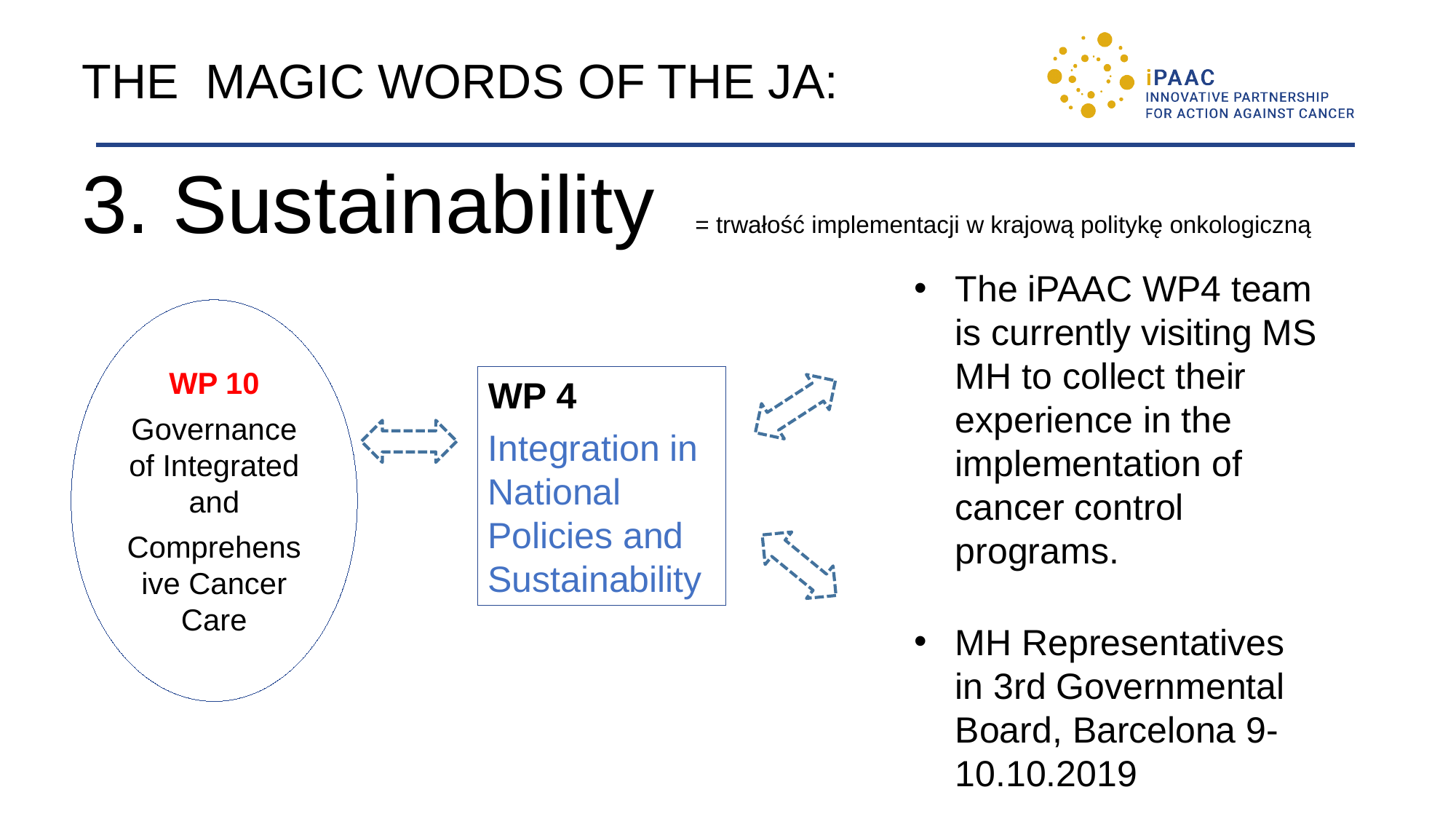

The  Magic words of the JA:
3. Sustainability = trwałość implementacji w krajową politykę onkologiczną
The iPAAC WP4 team is currently visiting MS MH to collect their experience in the implementation of cancer control programs.
WP 10
Governance of Integrated and
Comprehensive Cancer Care
WP 4
Integration in National Policies and Sustainability

MH Representatives in 3rd Governmental Board, Barcelona 9-10.10.2019

WP 10 kick-off meeting, Berlin, 07-08 May 2018